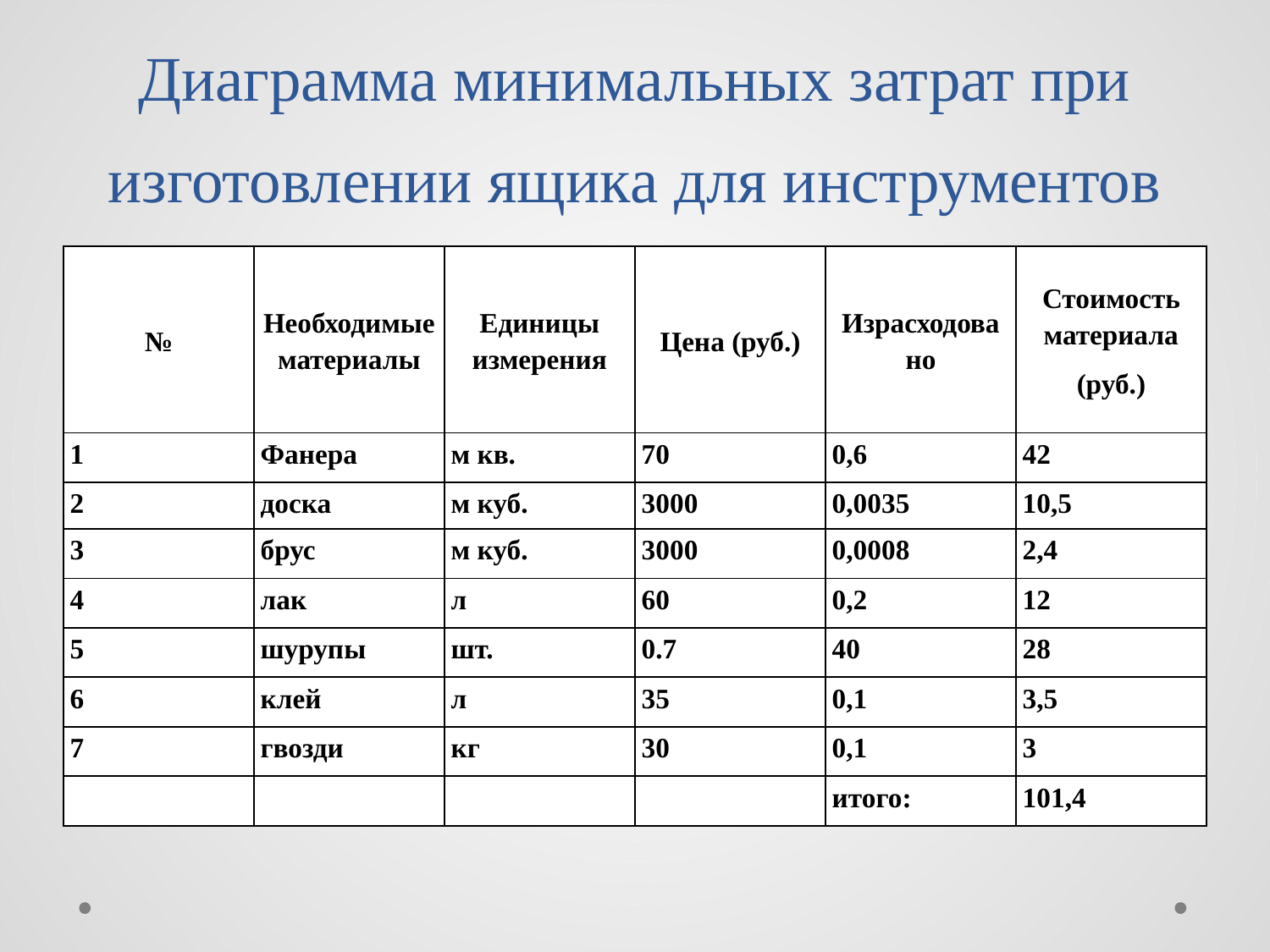

# Диаграмма минимальных затрат при изготовлении ящика для инструментов
| № | Необходимые материалы | Единицы измерения | Цена (руб.) | Израсходовано | Стоимость материала (руб.) |
| --- | --- | --- | --- | --- | --- |
| 1 | Фанера | м кв. | 70 | 0,6 | 42 |
| 2 | доска | м куб. | 3000 | 0,0035 | 10,5 |
| 3 | брус | м куб. | 3000 | 0,0008 | 2,4 |
| 4 | лак | л | 60 | 0,2 | 12 |
| 5 | шурупы | шт. | 0.7 | 40 | 28 |
| 6 | клей | л | 35 | 0,1 | 3,5 |
| 7 | гвозди | кг | 30 | 0,1 | 3 |
|  |  |  |  | итого: | 101,4 |